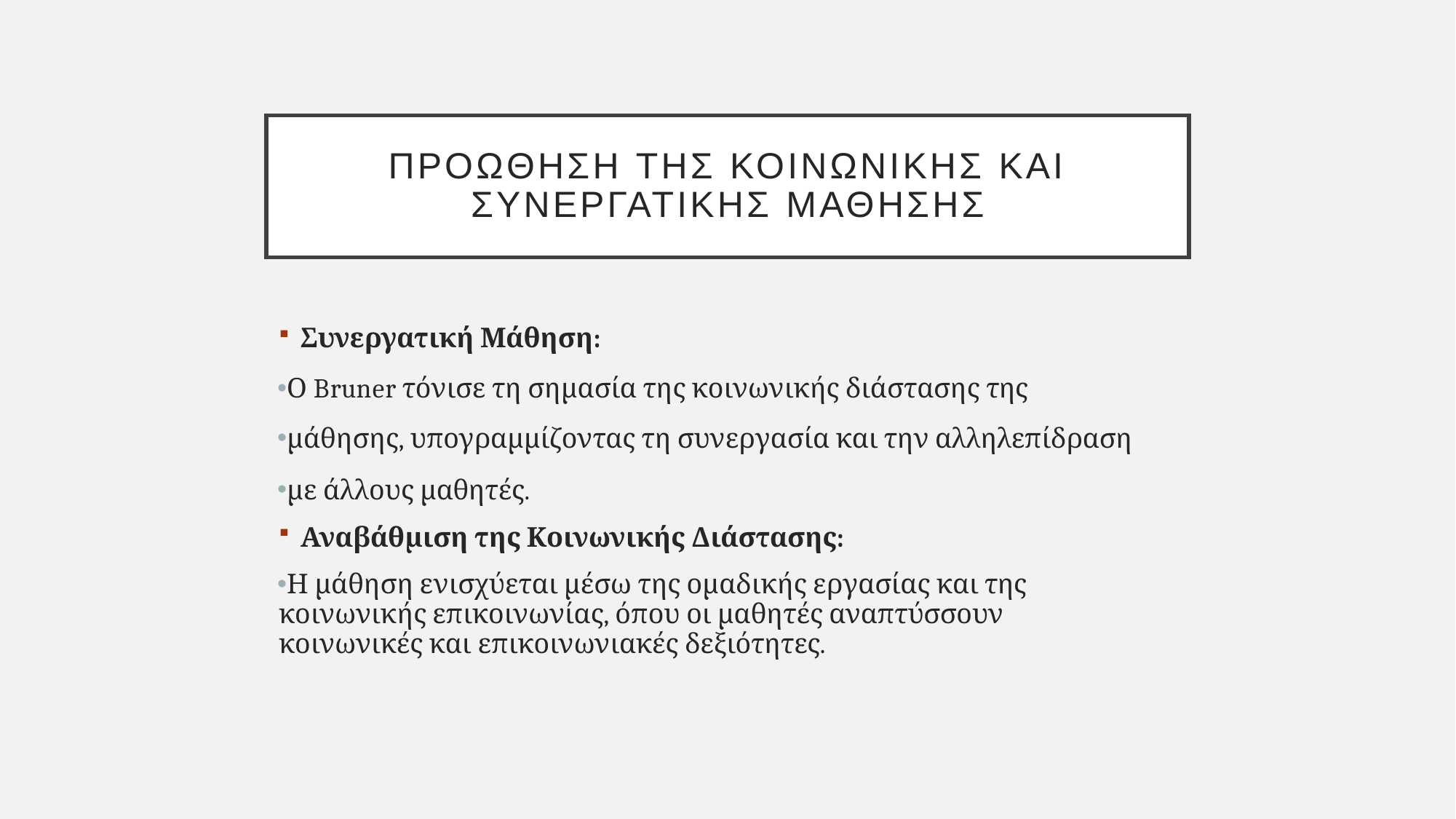

# ΠΡΟΩΘΗΣΗ ΤΗΣ ΚΟΙΝΩΝΙΚΗΣ ΚΑΙ ΣΥΝΕΡΓΑΤΙΚΗΣ ΜΑΘΗΣΗΣ
Συνεργατική Μάθηση:
Ο Bruner τόνισε τη σημασία της κοινωνικής διάστασης της
μάθησης, υπογραμμίζοντας τη συνεργασία και την αλληλεπίδραση
με άλλους μαθητές.
Αναβάθμιση της Κοινωνικής Διάστασης:
Η μάθηση ενισχύεται μέσω της ομαδικής εργασίας και της κοινωνικής επικοινωνίας, όπου οι μαθητές αναπτύσσουν κοινωνικές και επικοινωνιακές δεξιότητες.